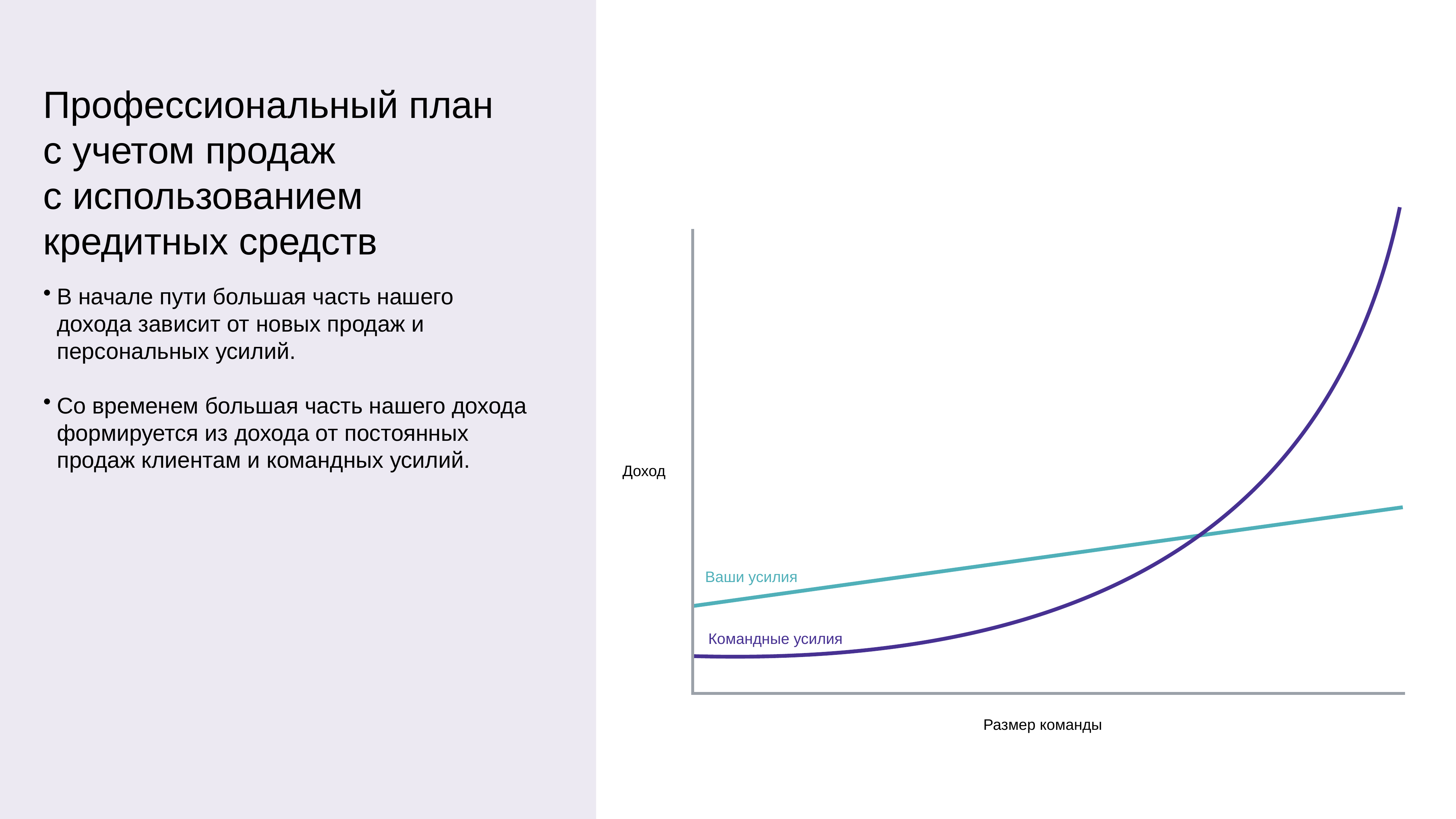

Профессиональный план
с учетом продаж
с использованием
кредитных средств

Доход
Ваши усилия
Командные усилия
Размер команды
В начале пути большая часть нашего
дохода зависит от новых продаж и персональных усилий.
Со временем большая часть нашего дохода формируется из дохода от постоянных продаж клиентам и командных усилий.